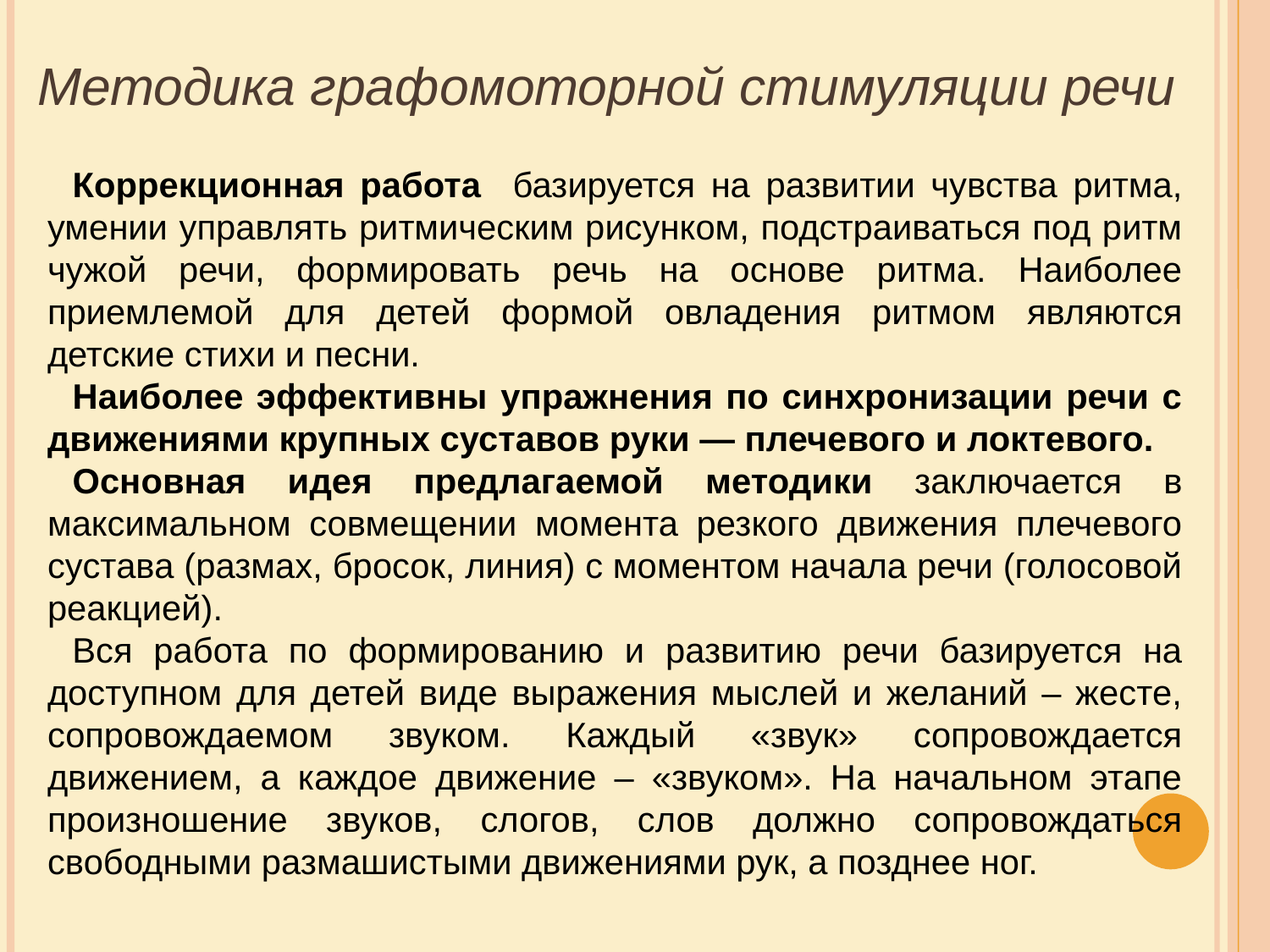

Методика графомоторной стимуляции речи

Коррекционная работа  базируется на развитии чувства ритма, умении управлять ритмическим рисунком, подстраиваться под ритм чужой речи, формировать речь на основе ритма. Наиболее приемлемой для детей формой овладения ритмом являются детские стихи и песни.
Наиболее эффективны упражнения по синхронизации речи с движениями крупных суставов руки — плечевого и локтевого.
Основная идея предлагаемой методики заключается в максимальном совмещении момента резкого движения плечевого сустава (размах, бросок, линия) с моментом начала речи (голосовой реакцией).
Вся работа по формированию и развитию речи базируется на доступном для детей виде выражения мыслей и желаний – жесте, сопровождаемом звуком. Каждый «звук» сопровождается движением, а каждое движение – «звуком». На начальном этапе произношение звуков, слогов, слов должно сопровождаться свободными размашистыми движениями рук, а позднее ног.